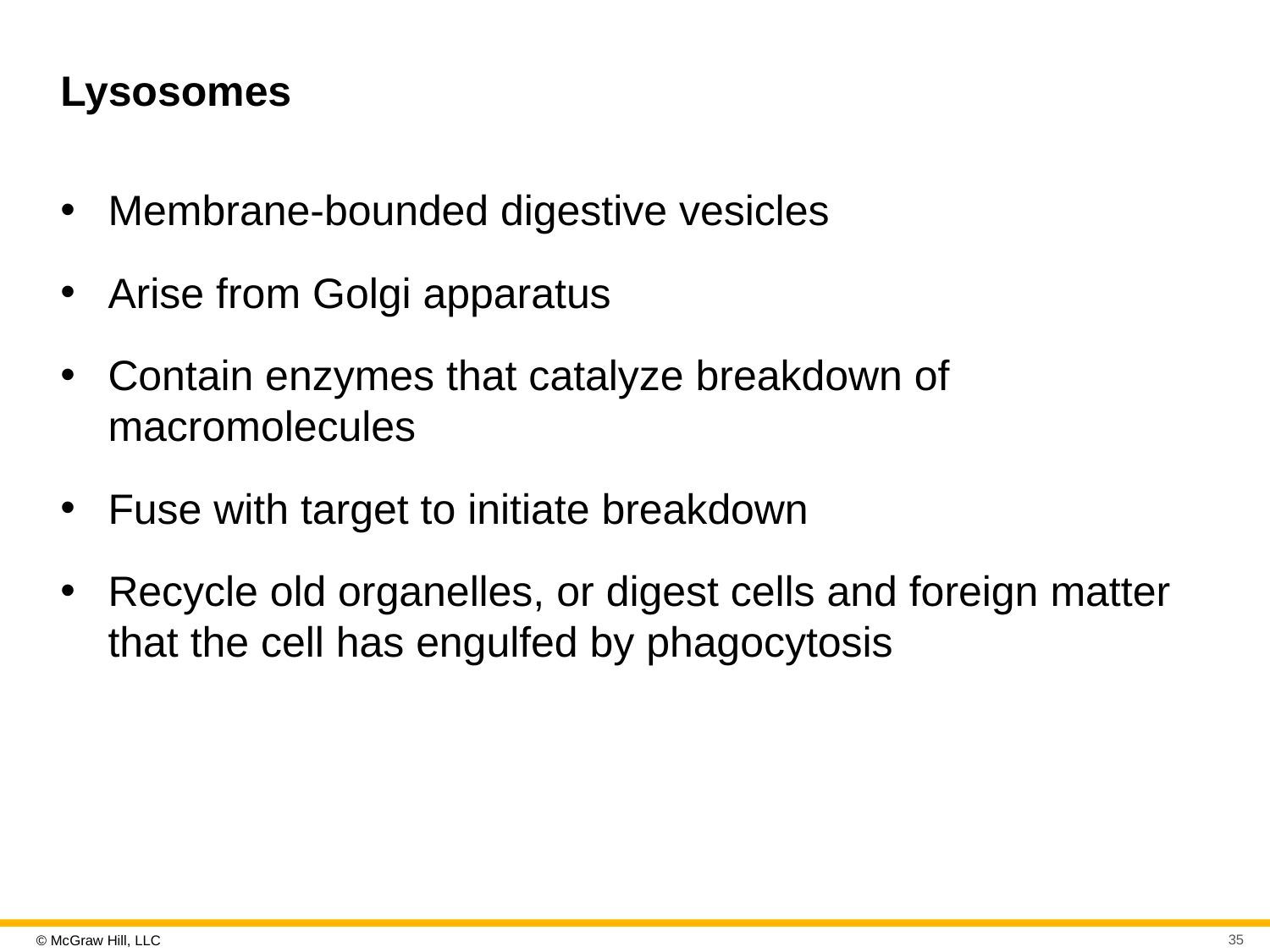

# Lysosomes
Membrane-bounded digestive vesicles
Arise from Golgi apparatus
Contain enzymes that catalyze breakdown of macromolecules
Fuse with target to initiate breakdown
Recycle old organelles, or digest cells and foreign matter that the cell has engulfed by phagocytosis
35